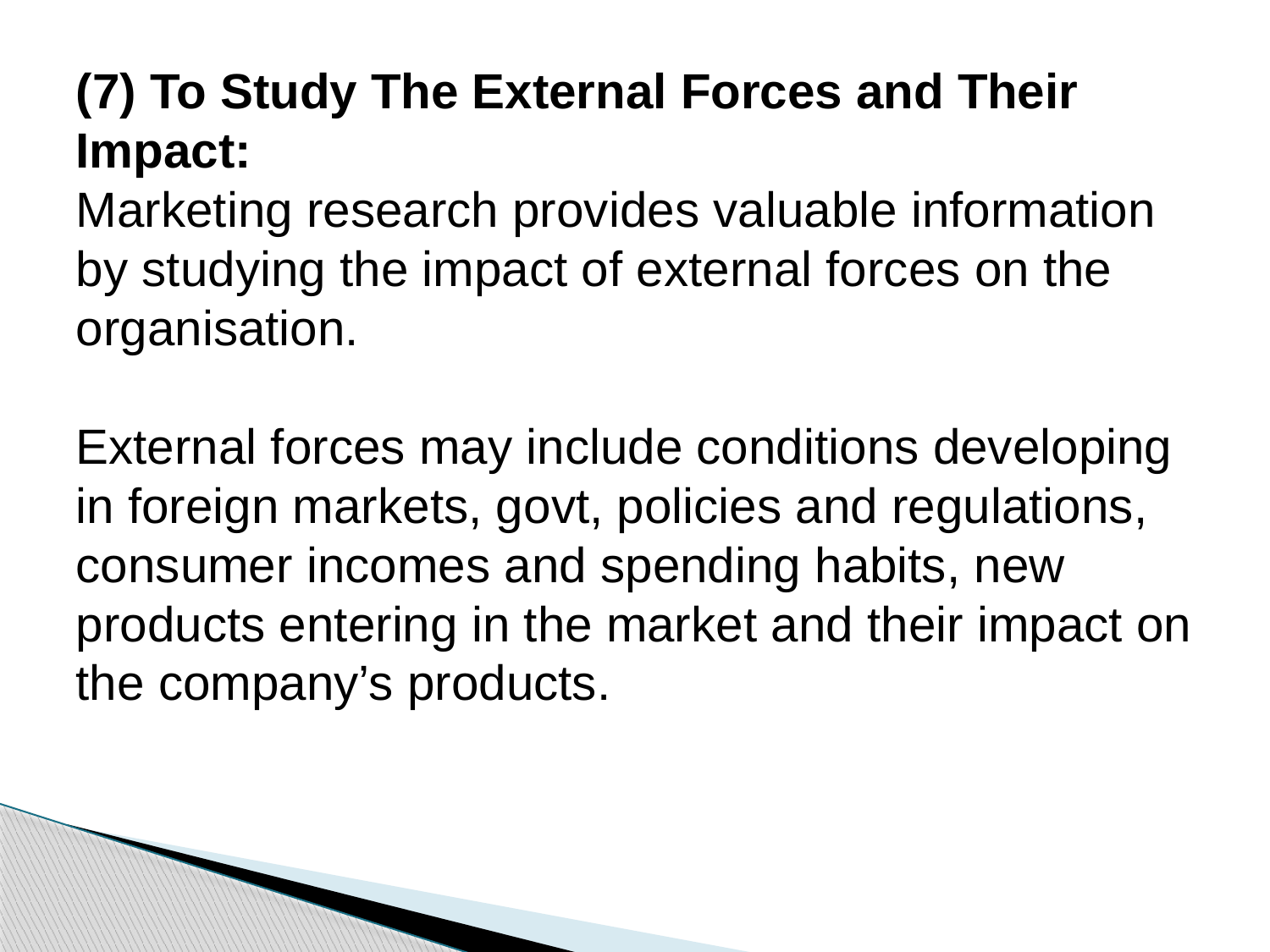

(7) To Study The External Forces and Their Impact:
Marketing research provides valuable information by studying the impact of external forces on the organisation.

External forces may include conditions developing in foreign markets, govt, policies and regulations, consumer incomes and spending habits, new products entering in the market and their impact on the company’s products.